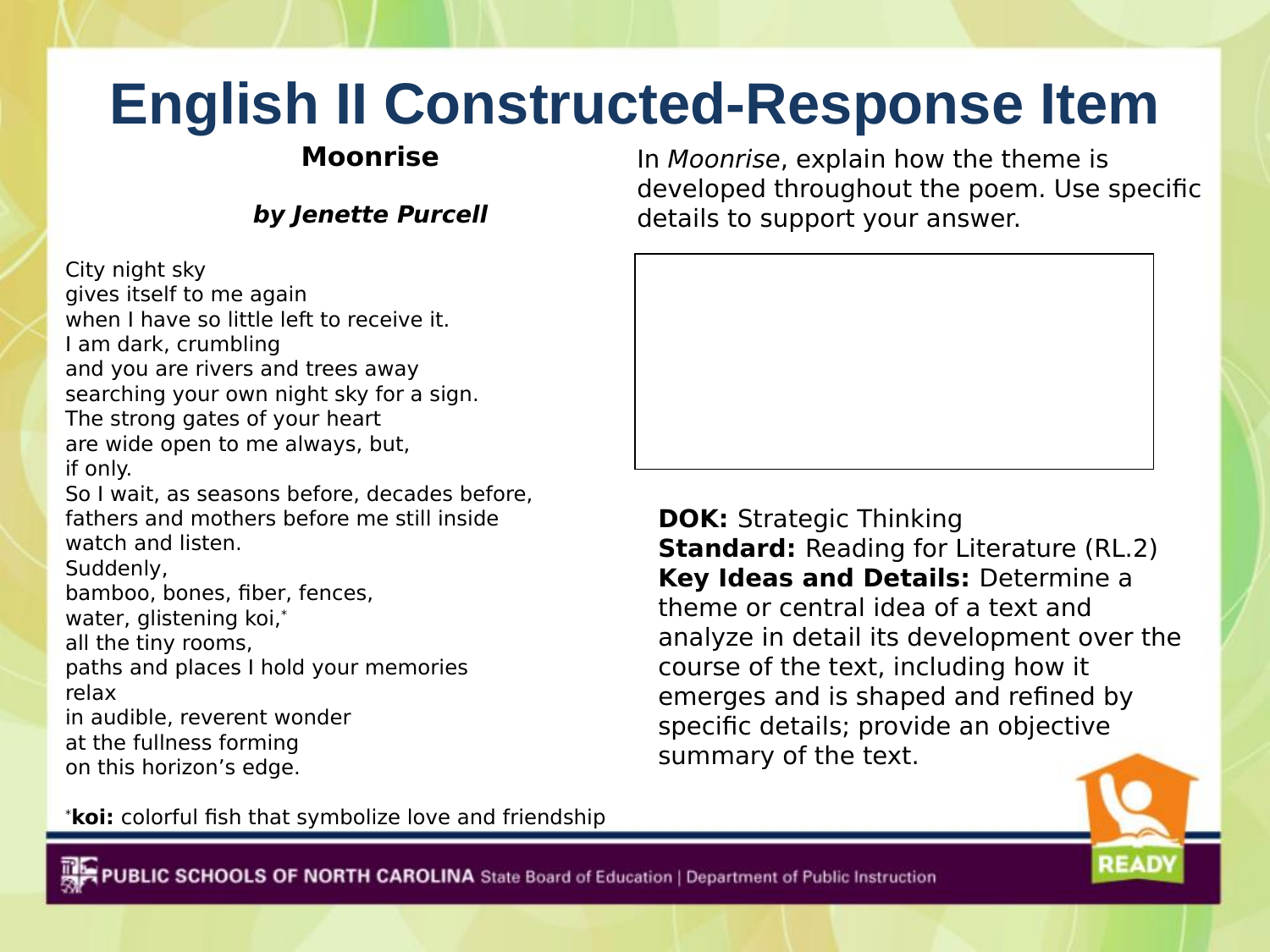

# English II Constructed-Response Item
Moonrise

by Jenette Purcell

City night sky
gives itself to me again
when I have so little left to receive it.
I am dark, crumbling
and you are rivers and trees away
searching your own night sky for a sign.
The strong gates of your heart
are wide open to me always, but,
if only.
So I wait, as seasons before, decades before,
fathers and mothers before me still inside
watch and listen.
Suddenly,
bamboo, bones, fiber, fences,
water, glistening koi,*
all the tiny rooms,
paths and places I hold your memories
relax
in audible, reverent wonder
at the fullness forming
on this horizon’s edge.
*koi: colorful fish that symbolize love and friendship
In Moonrise, explain how the theme is developed throughout the poem. Use specific details to support your answer.

DOK: Strategic Thinking
Standard: Reading for Literature (RL.2)
Key Ideas and Details: Determine a theme or central idea of a text and analyze in detail its development over the course of the text, including how it emerges and is shaped and refined by specific details; provide an objective summary of the text.